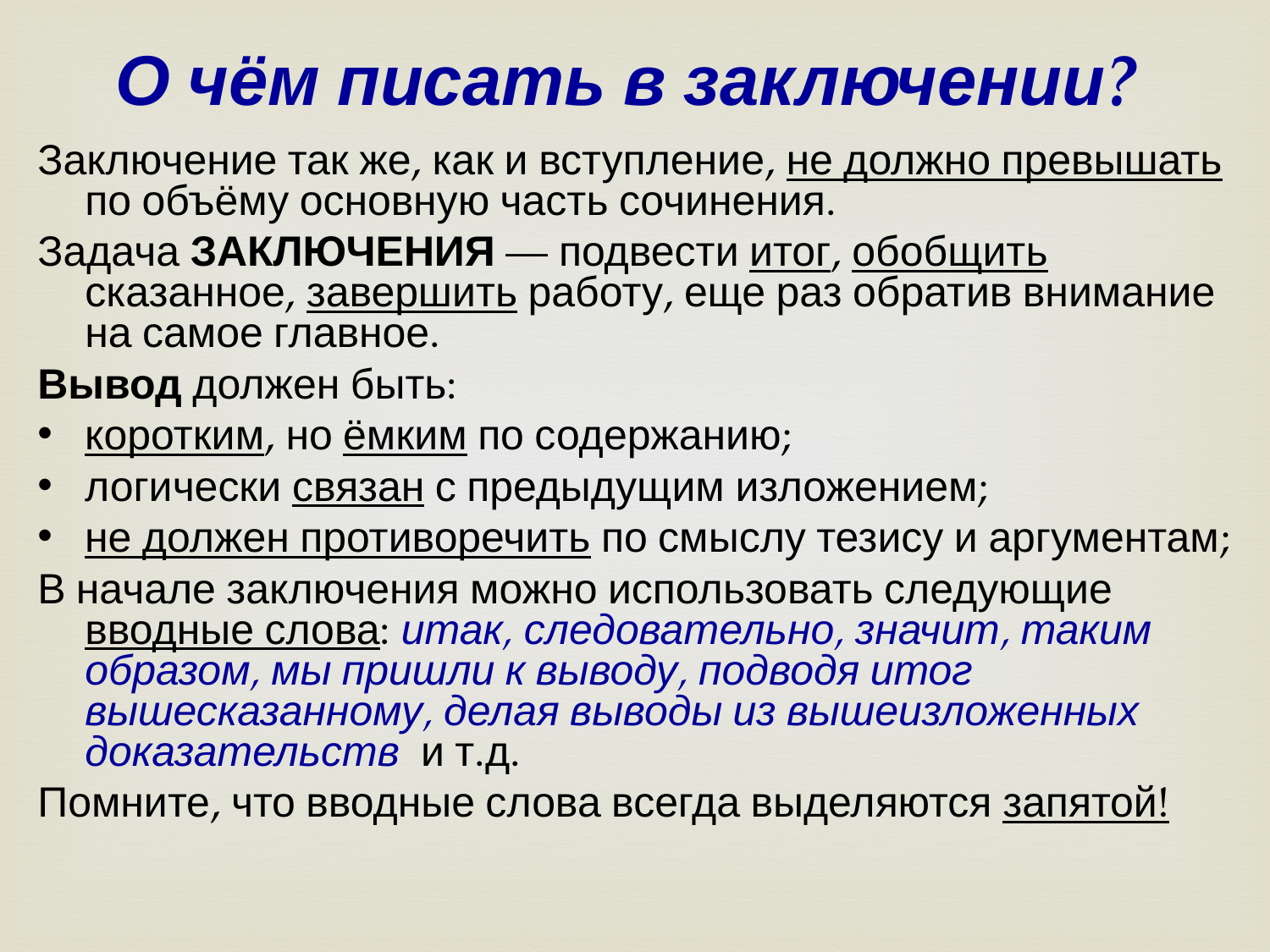

О чём писать в заключении?
Заключение так же, как и вступление, не должно превышать по объёму основную часть сочинения.
Задача ЗАКЛЮЧЕНИЯ — подвести итог, обобщить сказанное, завершить работу, еще раз обратив внимание на самое главное.
Вывод должен быть:
коротким, но ёмким по содержанию;
логически связан с предыдущим изложением;
не должен противоречить по смыслу тезису и аргументам;
В начале заключения можно использовать следующие вводные слова: итак, следовательно, значит, таким образом, мы пришли к выводу, подводя итог вышесказанному, делая выводы из вышеизложенных доказательств  и т.д.
Помните, что вводные слова всегда выделяются запятой!